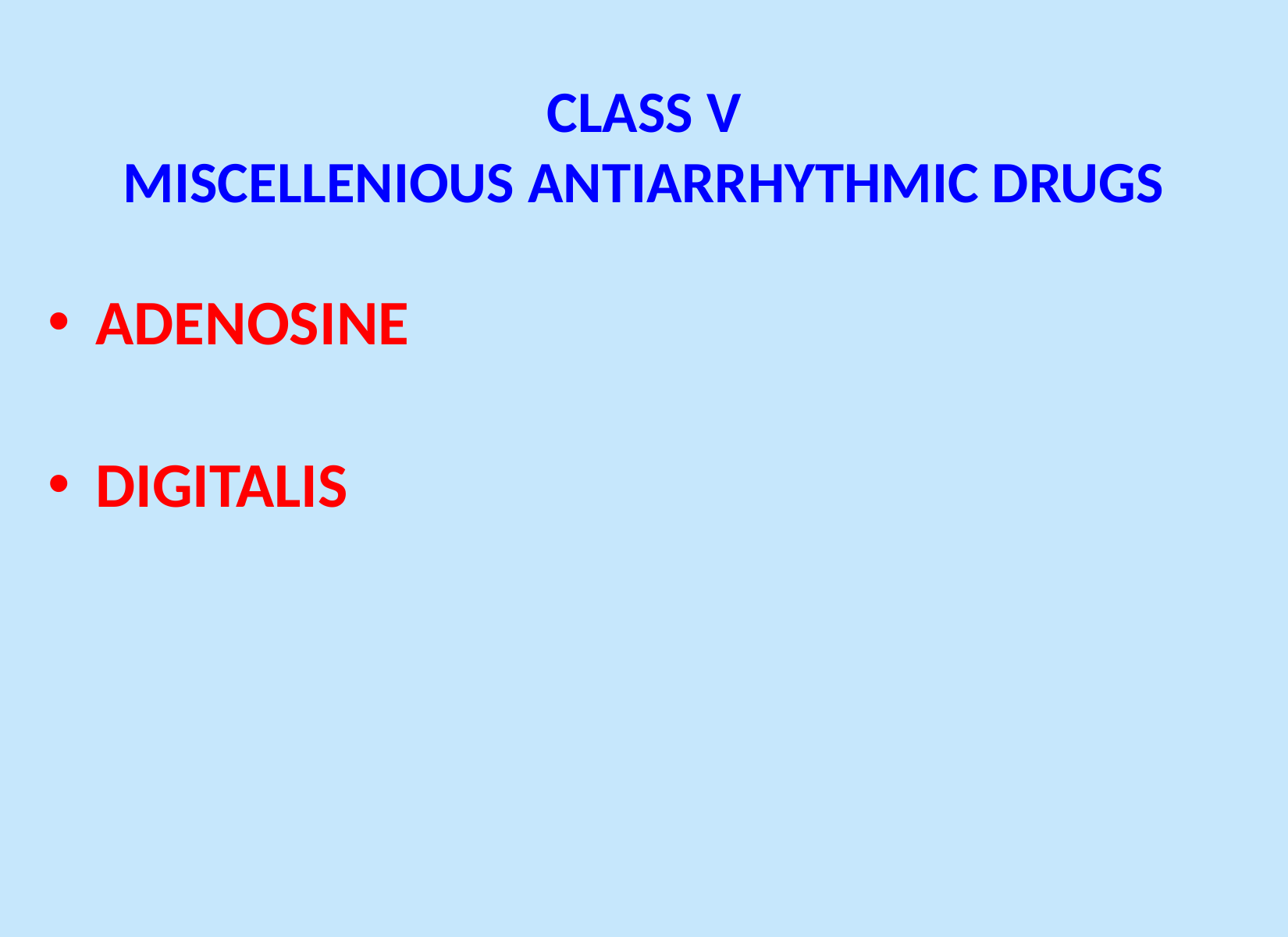

# CLASS V MISCELLENIOUS ANTIARRHYTHMIC DRUGS

ADENOSINE

DIGITALIS